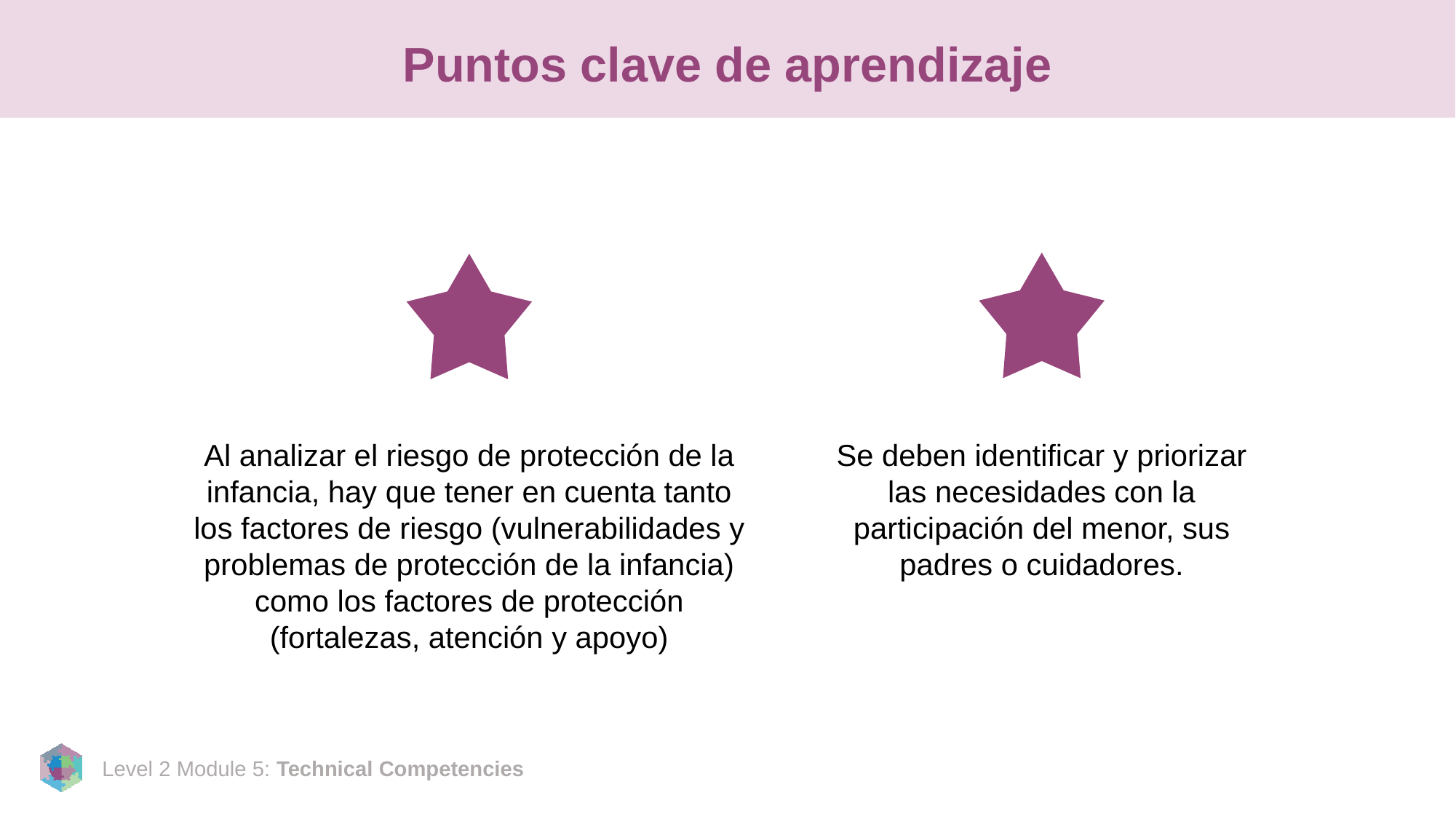

# Puntos clave de aprendizaje

Al analizar el riesgo de protección de la infancia, hay que tener en cuenta tanto los factores de riesgo (vulnerabilidades y problemas de protección de la infancia) como los factores de protección (fortalezas, atención y apoyo)
Se deben identificar y priorizar las necesidades con la participación del menor, sus padres o cuidadores.